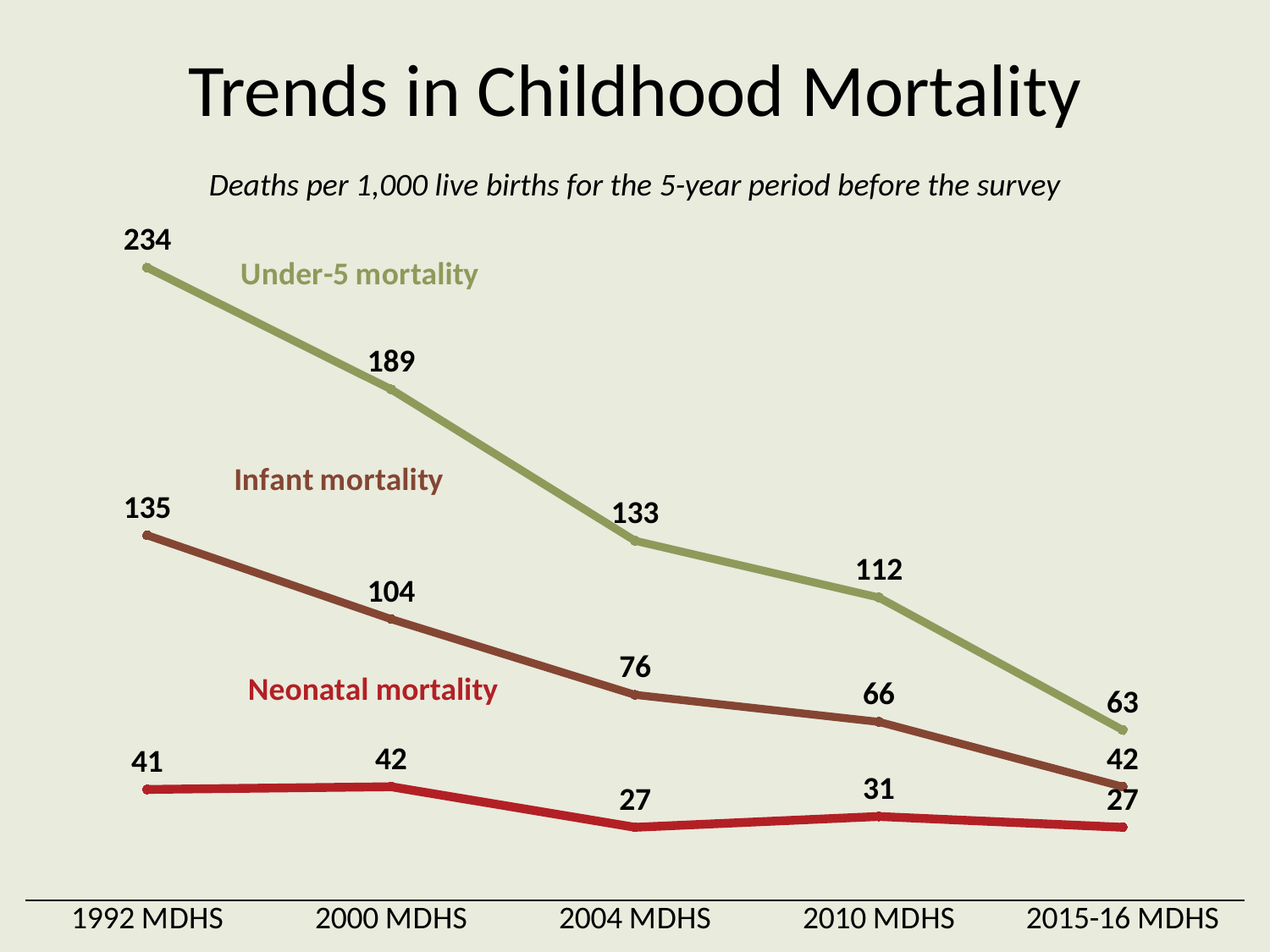

# Trends in Childhood Mortality
Deaths per 1,000 live births for the 5-year period before the survey

### Chart

| Category | Infant mortality | Under-5 mortality | Neonatal mortality |
|---|---|---|---|
| 1992 MDHS | 135.0 | 234.0 | 41.0 |
| 2000 MDHS | 104.0 | 189.0 | 42.0 |
| 2004 MDHS | 76.0 | 133.0 | 27.0 |
| 2010 MDHS | 66.0 | 112.0 | 31.0 |
| 2015-16 MDHS | 42.0 | 63.0 | 27.0 |
Neonatal mortality